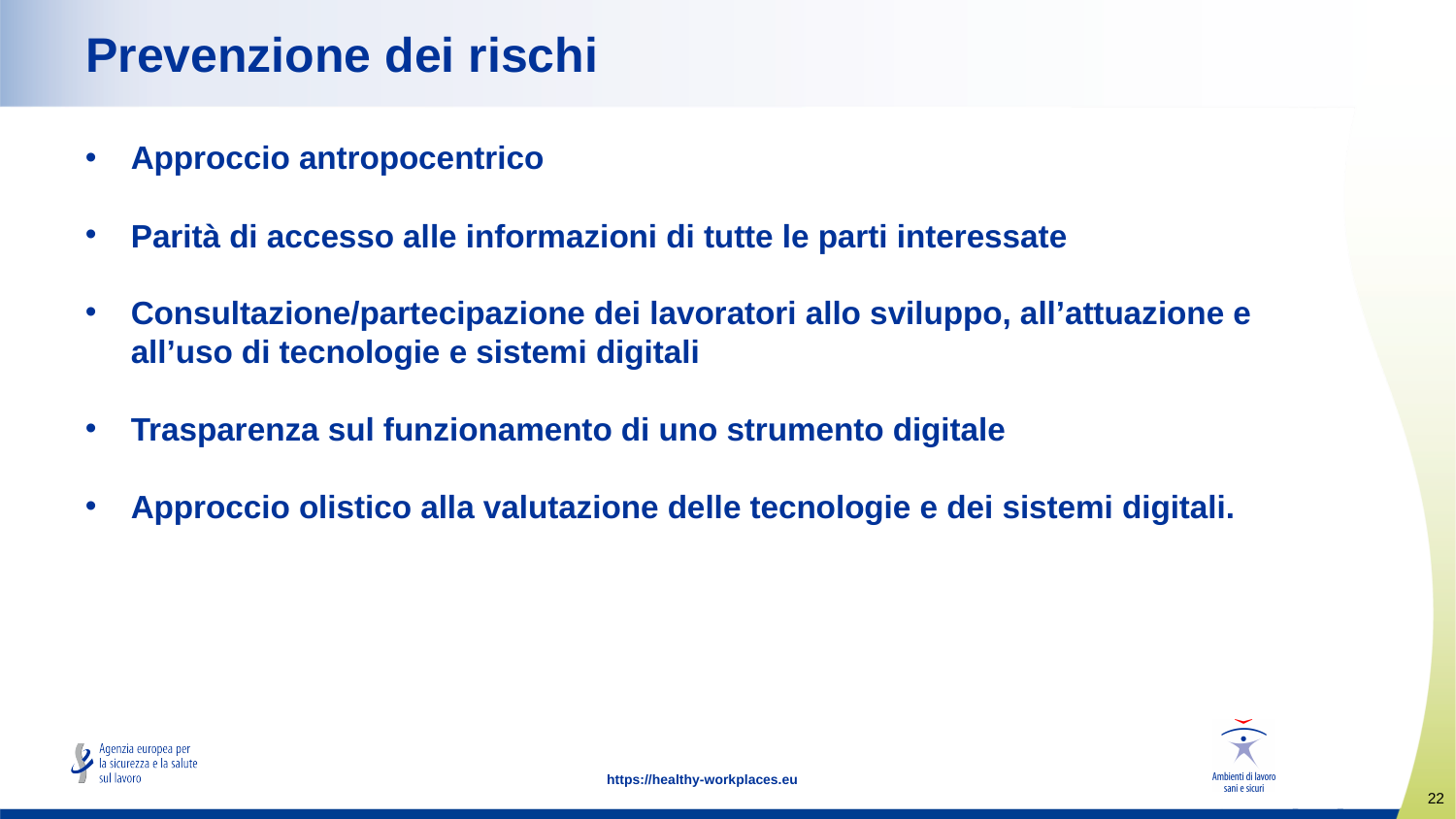

# Prevenzione dei rischi
Approccio antropocentrico

Parità di accesso alle informazioni di tutte le parti interessate

Consultazione/partecipazione dei lavoratori allo sviluppo, all’attuazione e all’uso di tecnologie e sistemi digitali

Trasparenza sul funzionamento di uno strumento digitale

Approccio olistico alla valutazione delle tecnologie e dei sistemi digitali.